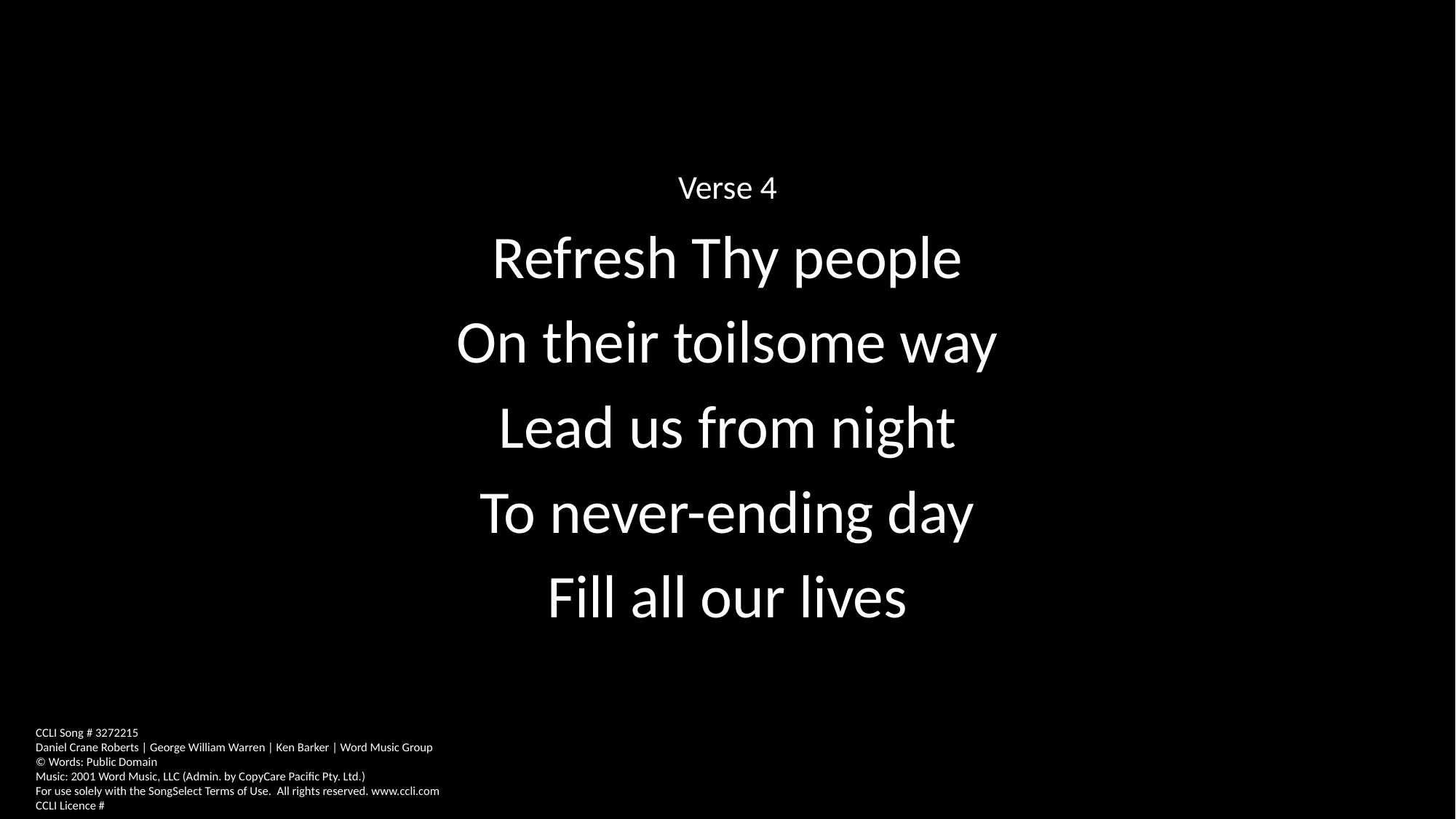

Verse 4
Refresh Thy people
On their toilsome way
Lead us from night
To never-ending day
Fill all our lives
CCLI Song # 3272215
Daniel Crane Roberts | George William Warren | Ken Barker | Word Music Group
© Words: Public Domain
Music: 2001 Word Music, LLC (Admin. by CopyCare Pacific Pty. Ltd.)
For use solely with the SongSelect Terms of Use.  All rights reserved. www.ccli.com
CCLI Licence #